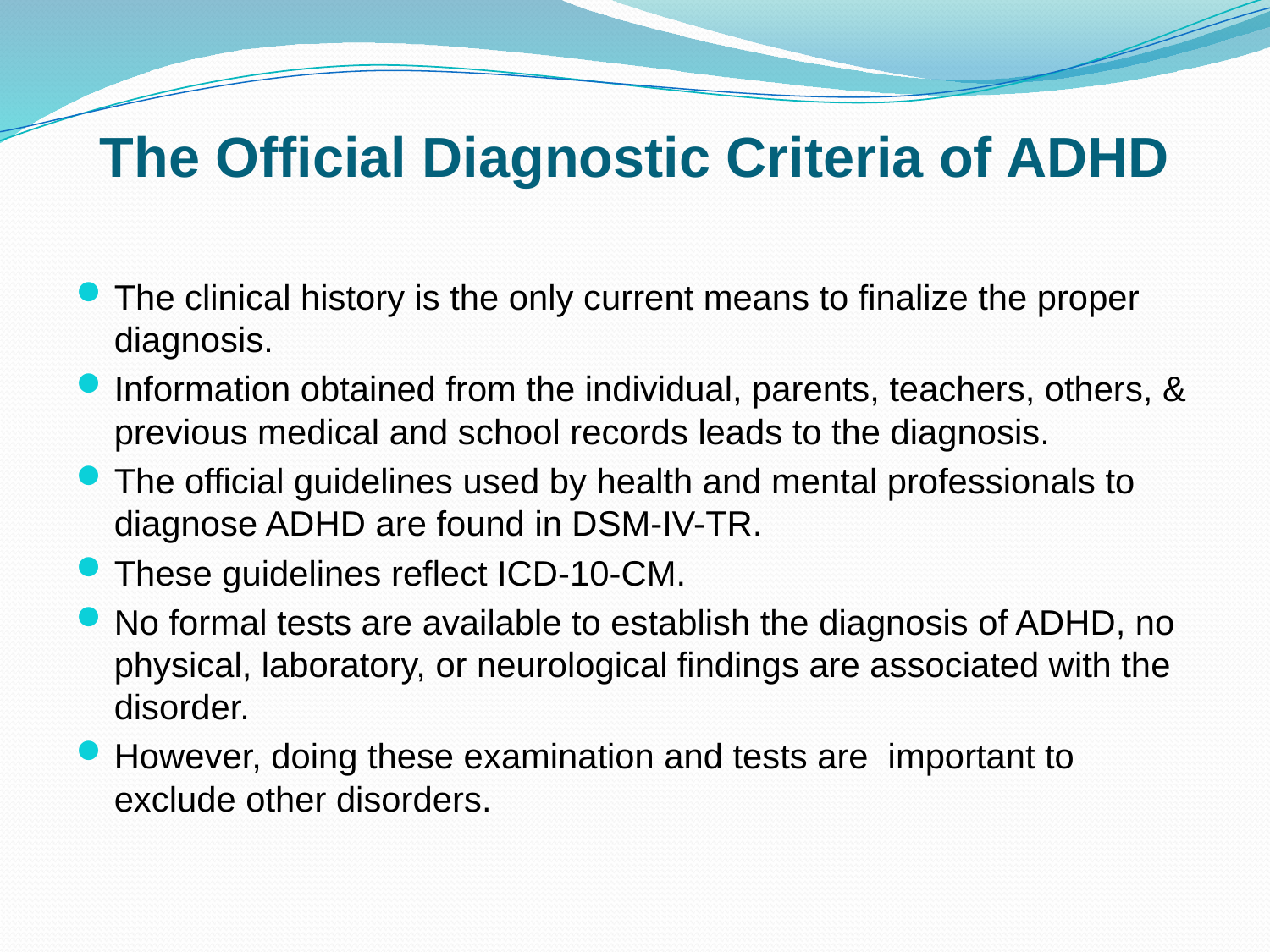

# The Official Diagnostic Criteria of ADHD
The clinical history is the only current means to finalize the proper diagnosis.
Information obtained from the individual, parents, teachers, others, & previous medical and school records leads to the diagnosis.
The official guidelines used by health and mental professionals to diagnose ADHD are found in DSM-IV-TR.
These guidelines reflect ICD-10-CM.
No formal tests are available to establish the diagnosis of ADHD, no physical, laboratory, or neurological findings are associated with the disorder.
However, doing these examination and tests are  important to exclude other disorders.